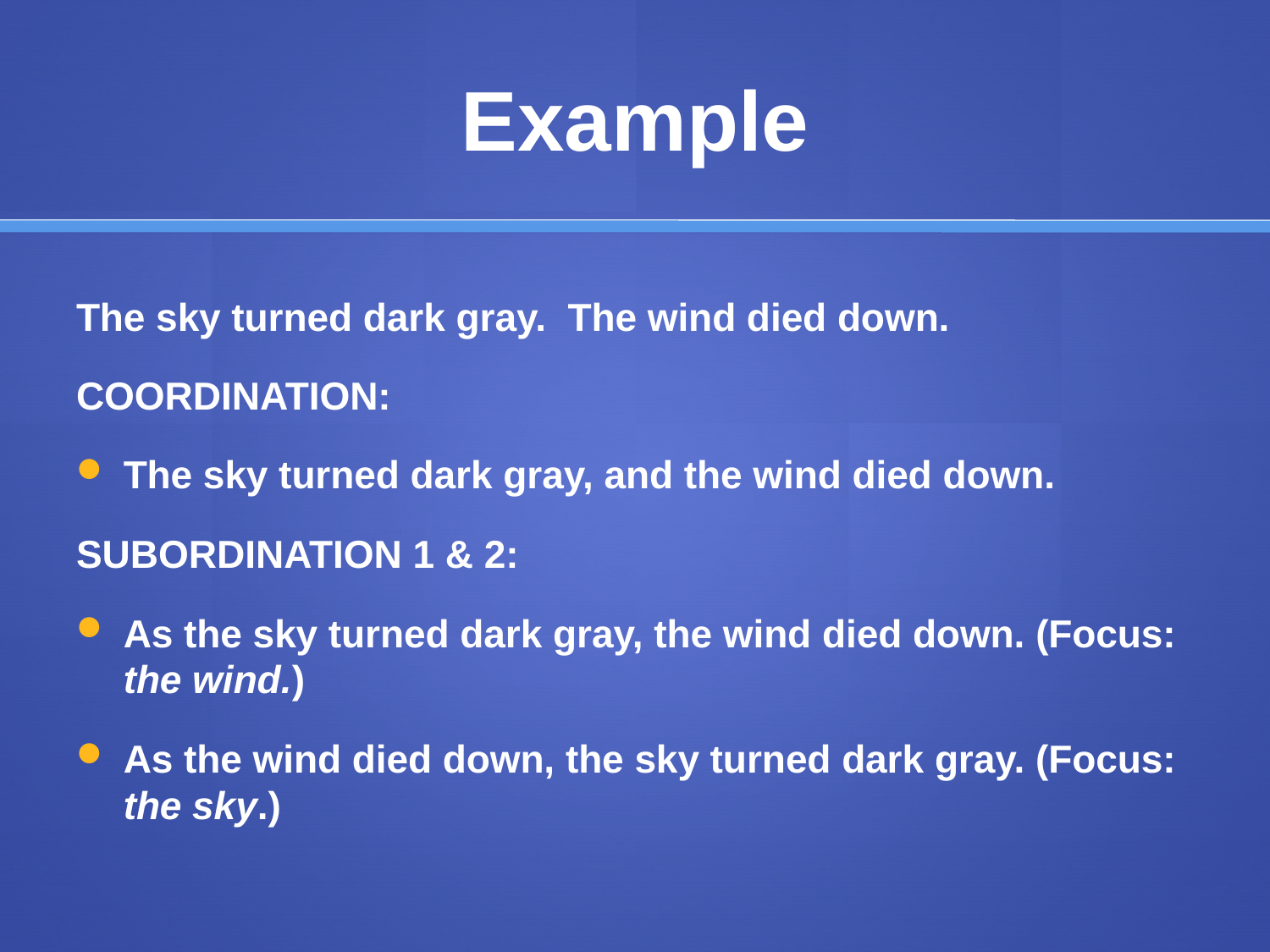

# Example
The sky turned dark gray.  The wind died down.
COORDINATION:
The sky turned dark gray, and the wind died down.
SUBORDINATION 1 & 2:
As the sky turned dark gray, the wind died down. (Focus:  the wind.)
As the wind died down, the sky turned dark gray. (Focus:  the sky.)